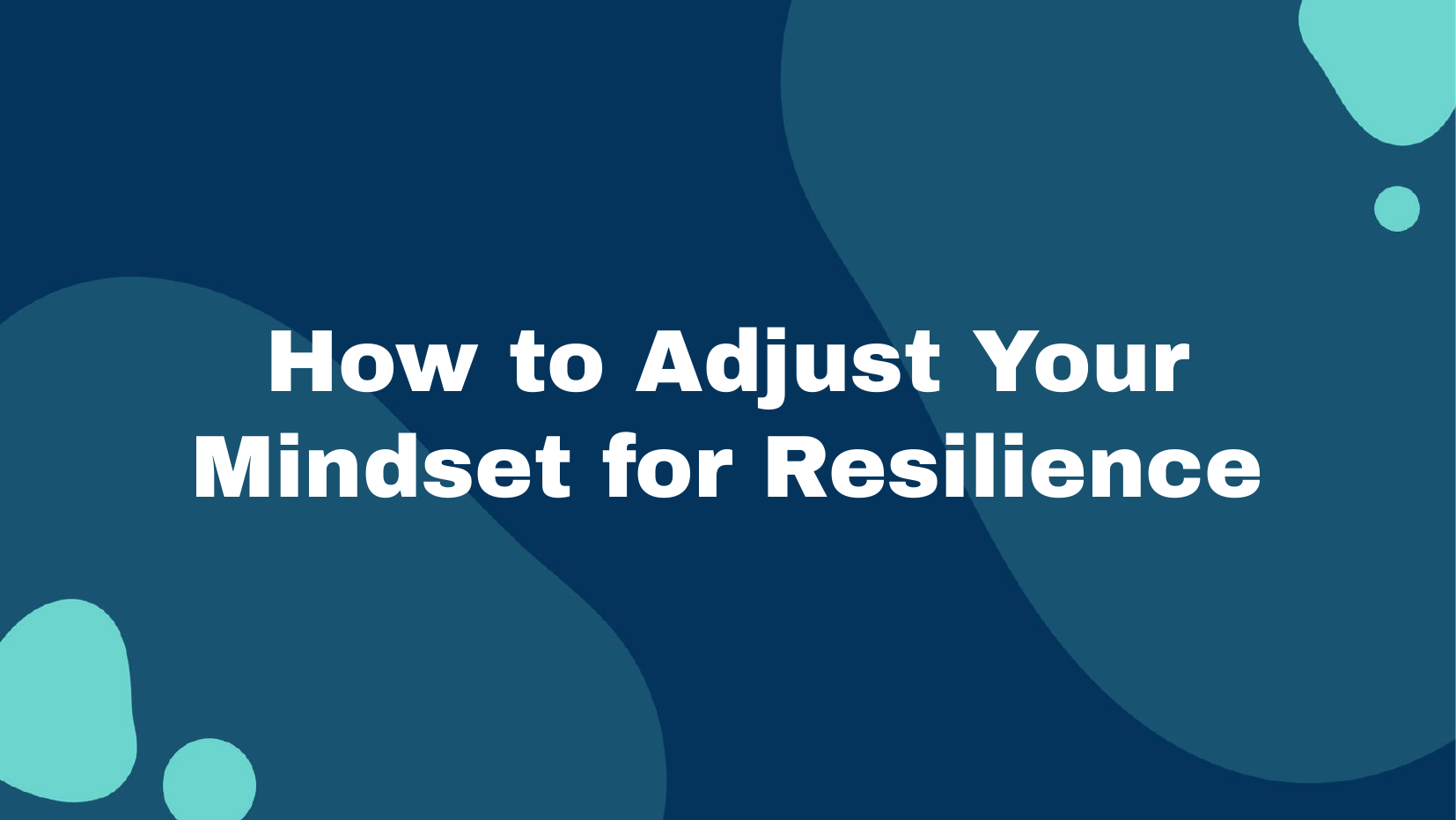

# How to Adjust Your Mindset for Resilience